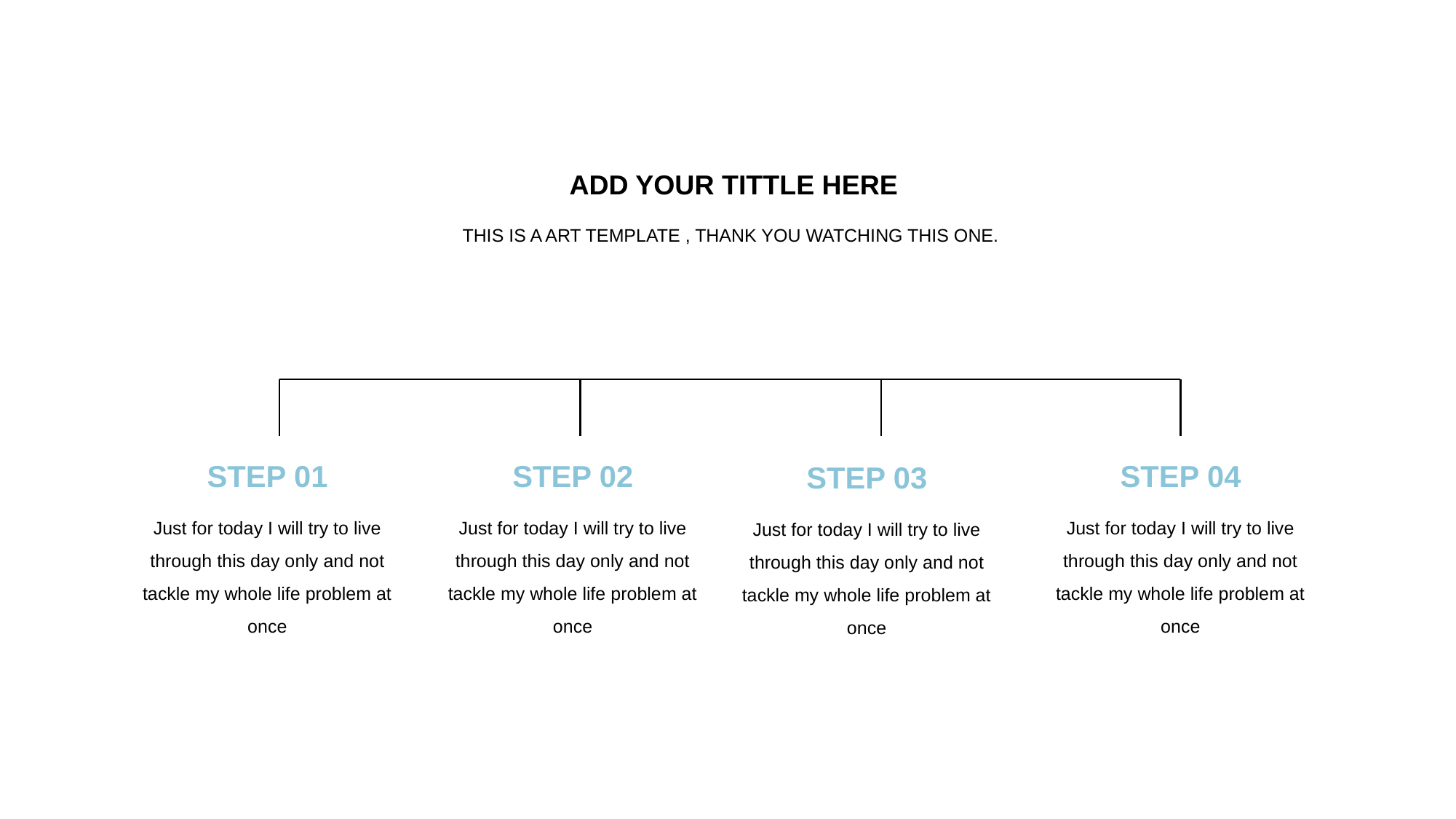

ADD YOUR TITTLE HERE
THIS IS A ART TEMPLATE , THANK YOU WATCHING THIS ONE.

STEP 01
STEP 02
STEP 04
STEP 03
Just for today I will try to live through this day only and not tackle my whole life problem at once
Just for today I will try to live through this day only and not tackle my whole life problem at once
Just for today I will try to live through this day only and not tackle my whole life problem at once
Just for today I will try to live through this day only and not tackle my whole life problem at once